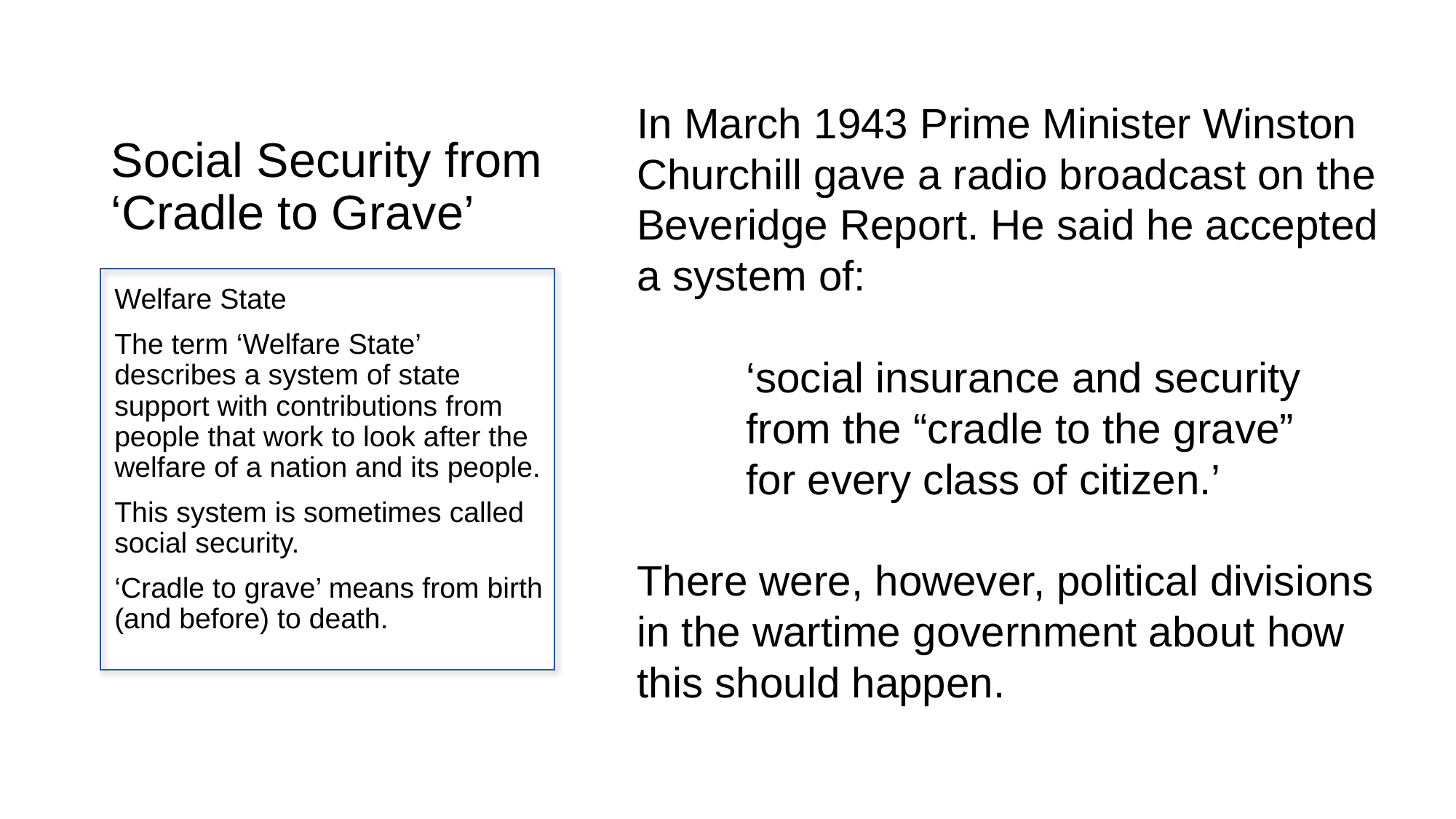

# Social Security from ‘Cradle to Grave’
In March 1943 Prime Minister Winston Churchill gave a radio broadcast on the Beveridge Report. He said he accepted a system of:

	‘social insurance and security 	from the “cradle to the grave” 	for every class of citizen.’

There were, however, political divisions in the wartime government about how this should happen.

Welfare State
The term ‘Welfare State’ describes a system of state support with contributions from people that work to look after the welfare of a nation and its people.
This system is sometimes called social security.
‘Cradle to grave’ means from birth (and before) to death.